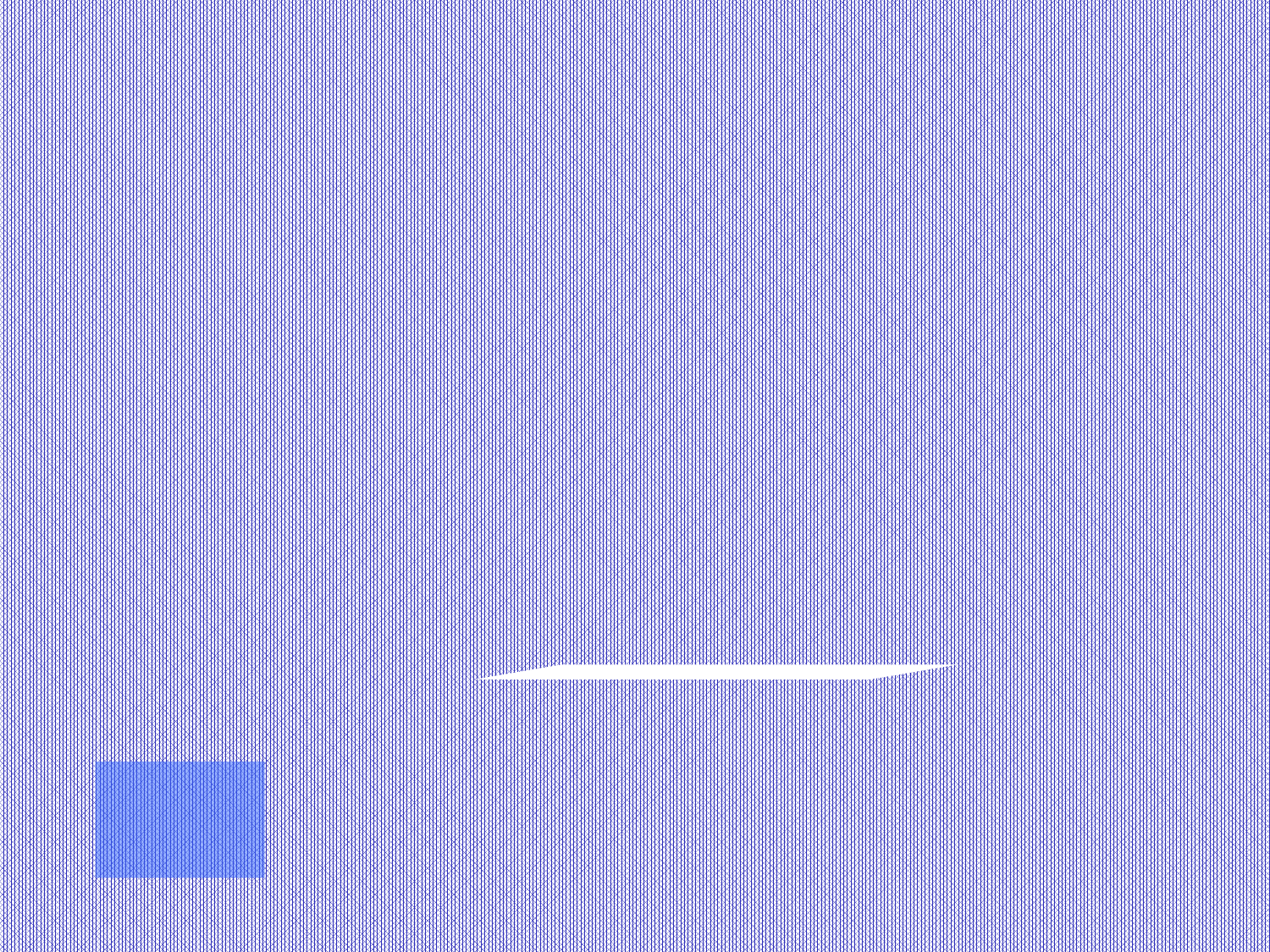

Known to be one of the
 first people to transfect a
cell with a synthetic genome.